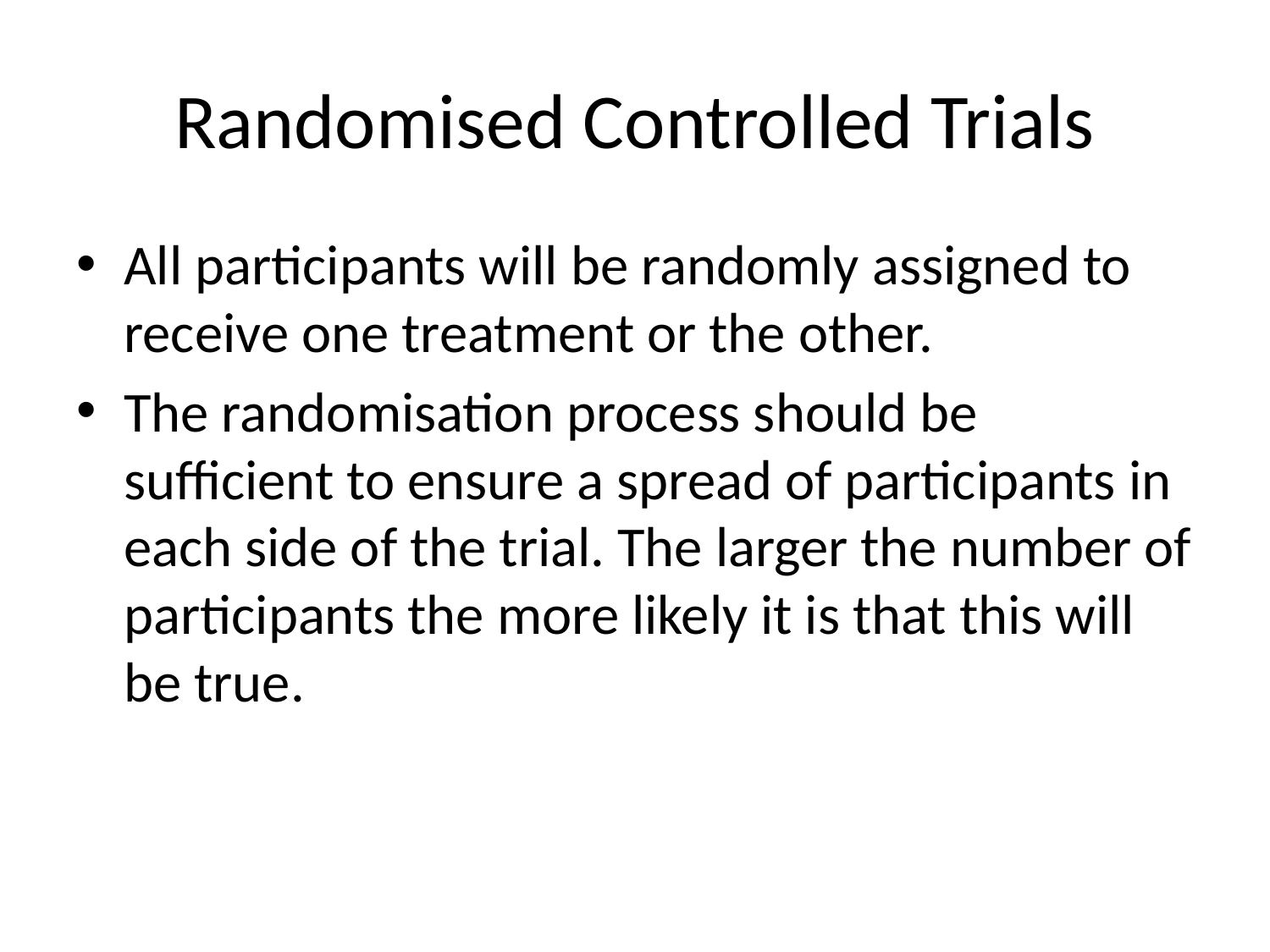

# Randomised Controlled Trials
All participants will be randomly assigned to receive one treatment or the other.
The randomisation process should be sufficient to ensure a spread of participants in each side of the trial. The larger the number of participants the more likely it is that this will be true.